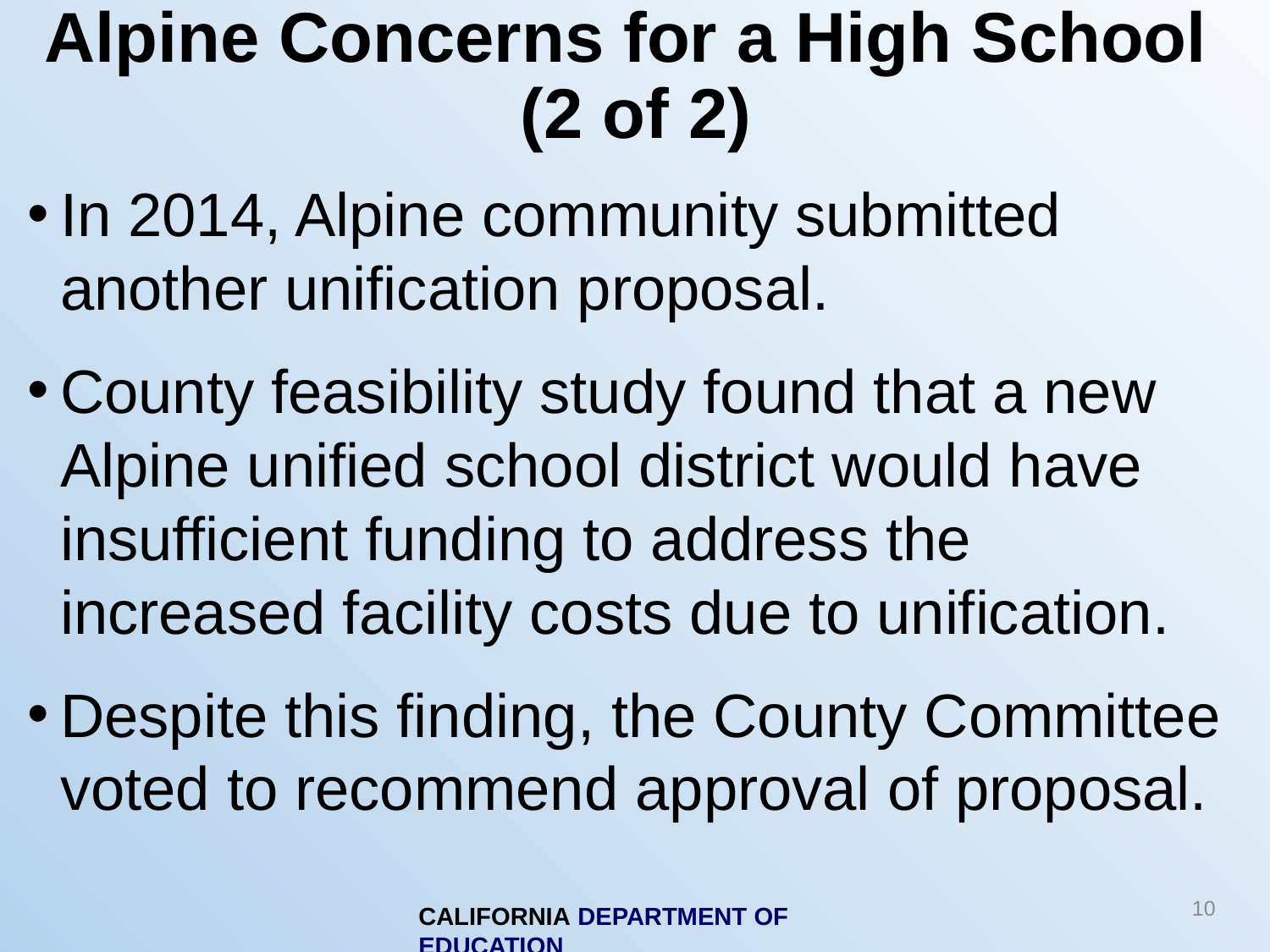

# Alpine Concerns for a High School (2 of 2)
In 2014, Alpine community submitted another unification proposal.
County feasibility study found that a new Alpine unified school district would have insufficient funding to address the increased facility costs due to unification.
Despite this finding, the County Committee voted to recommend approval of proposal.

10